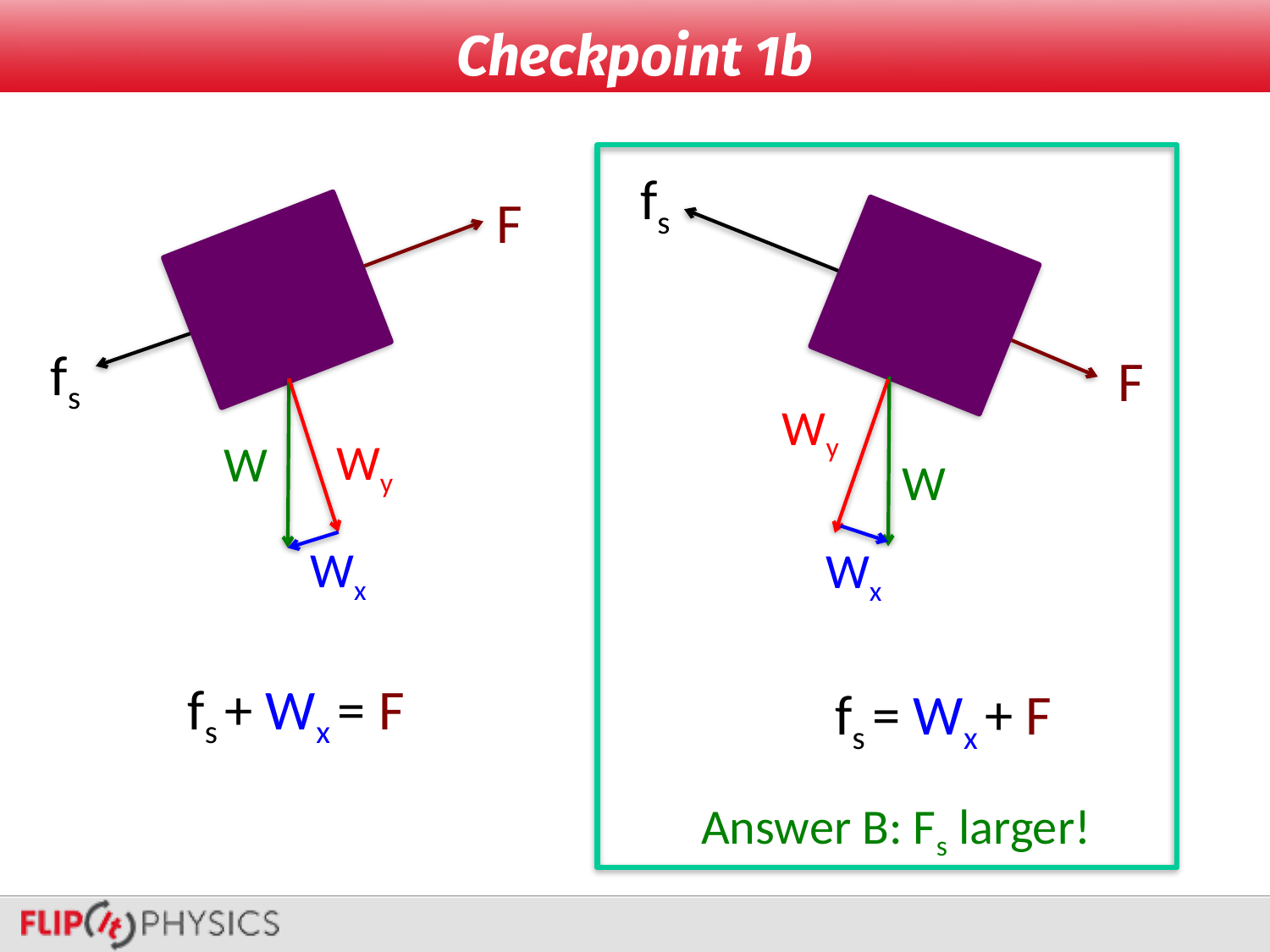

# Checkpoint 1b

fs
F

fs
F
Wy
Wy
W
W
Wx
Wx
fs + Wx = F
fs = Wx + F
Answer B: Fs larger!